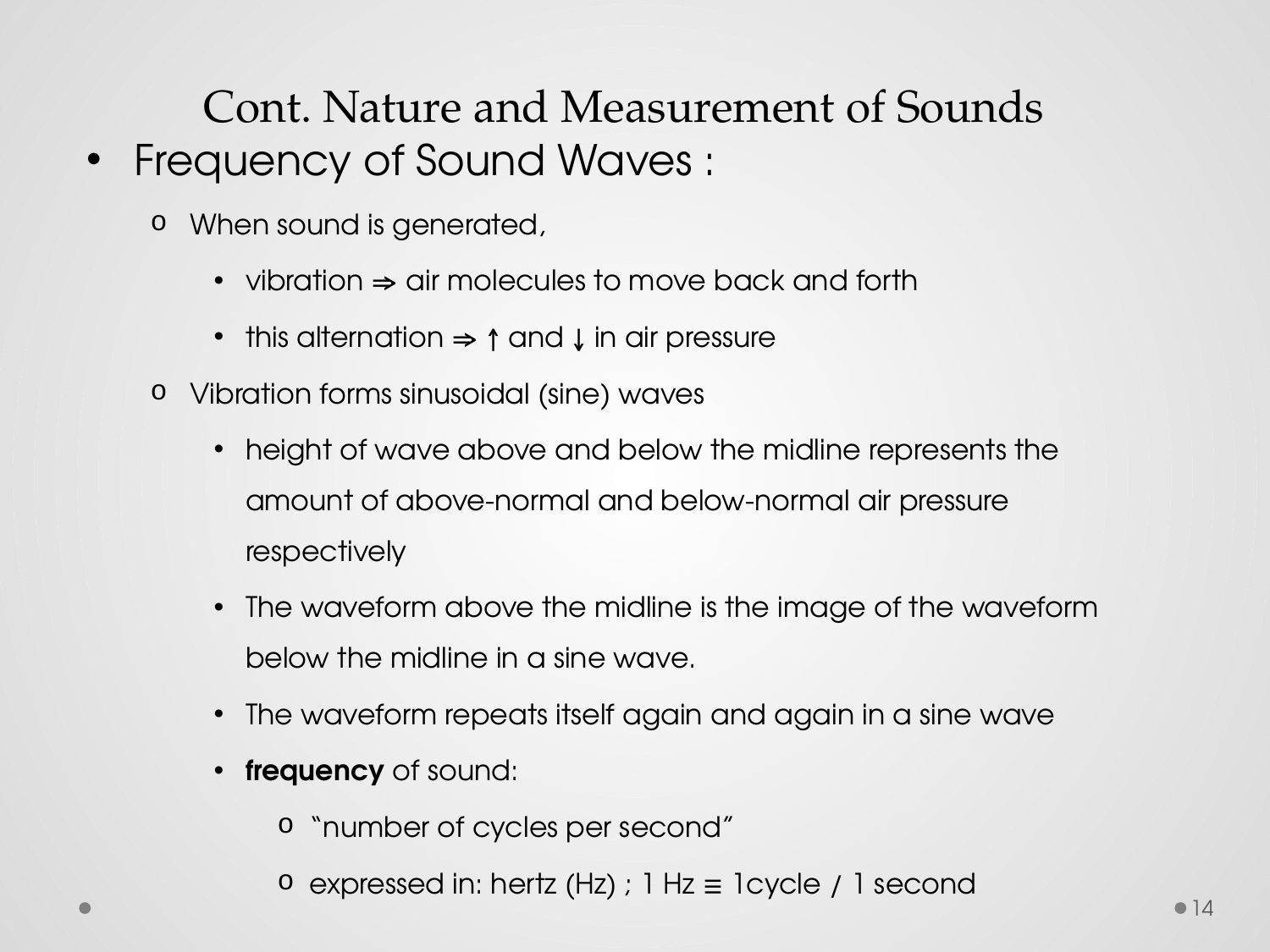

# Cont. Nature and Measurement of Sounds

Frequency of Sound Waves :
When sound is generated,
vibration ⇒ air molecules to move back and forth
this alternation ⇒ ↑ and ↓ in air pressure
Vibration forms sinusoidal (sine) waves
height of wave above and below the midline represents the amount of above-normal and below-normal air pressure respectively
The waveform above the midline is the image of the waveform below the midline in a sine wave.
The waveform repeats itself again and again in a sine wave
frequency of sound:
“number of cycles per second”
expressed in: hertz (Hz) ; 1 Hz ≡ 1cycle / 1 second
14